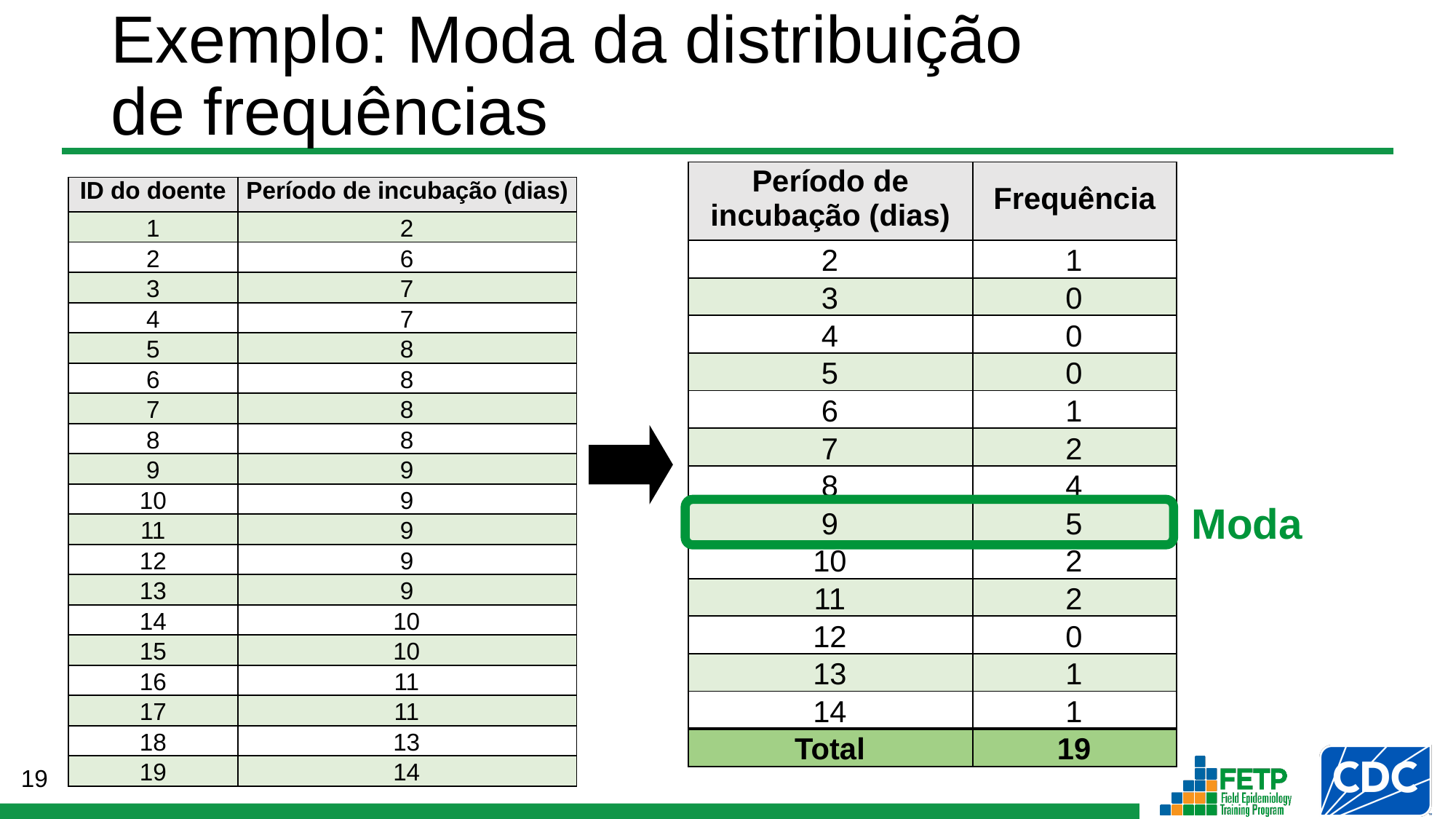

# Exemplo: Moda da distribuição de frequências
| Período de incubação (dias) | Frequência |
| --- | --- |
| 2 | 1 |
| 3 | 0 |
| 4 | 0 |
| 5 | 0 |
| 6 | 1 |
| 7 | 2 |
| 8 | 4 |
| 9 | 5 |
| 10 | 2 |
| 11 | 2 |
| 12 | 0 |
| 13 | 1 |
| 14 | 1 |
| Total | 19 |
| ID do doente | Período de incubação (dias) |
| --- | --- |
| 1 | 2 |
| 2 | 6 |
| 3 | 7 |
| 4 | 7 |
| 5 | 8 |
| 6 | 8 |
| 7 | 8 |
| 8 | 8 |
| 9 | 9 |
| 10 | 9 |
| 11 | 9 |
| 12 | 9 |
| 13 | 9 |
| 14 | 10 |
| 15 | 10 |
| 16 | 11 |
| 17 | 11 |
| 18 | 13 |
| 19 | 14 |

Moda